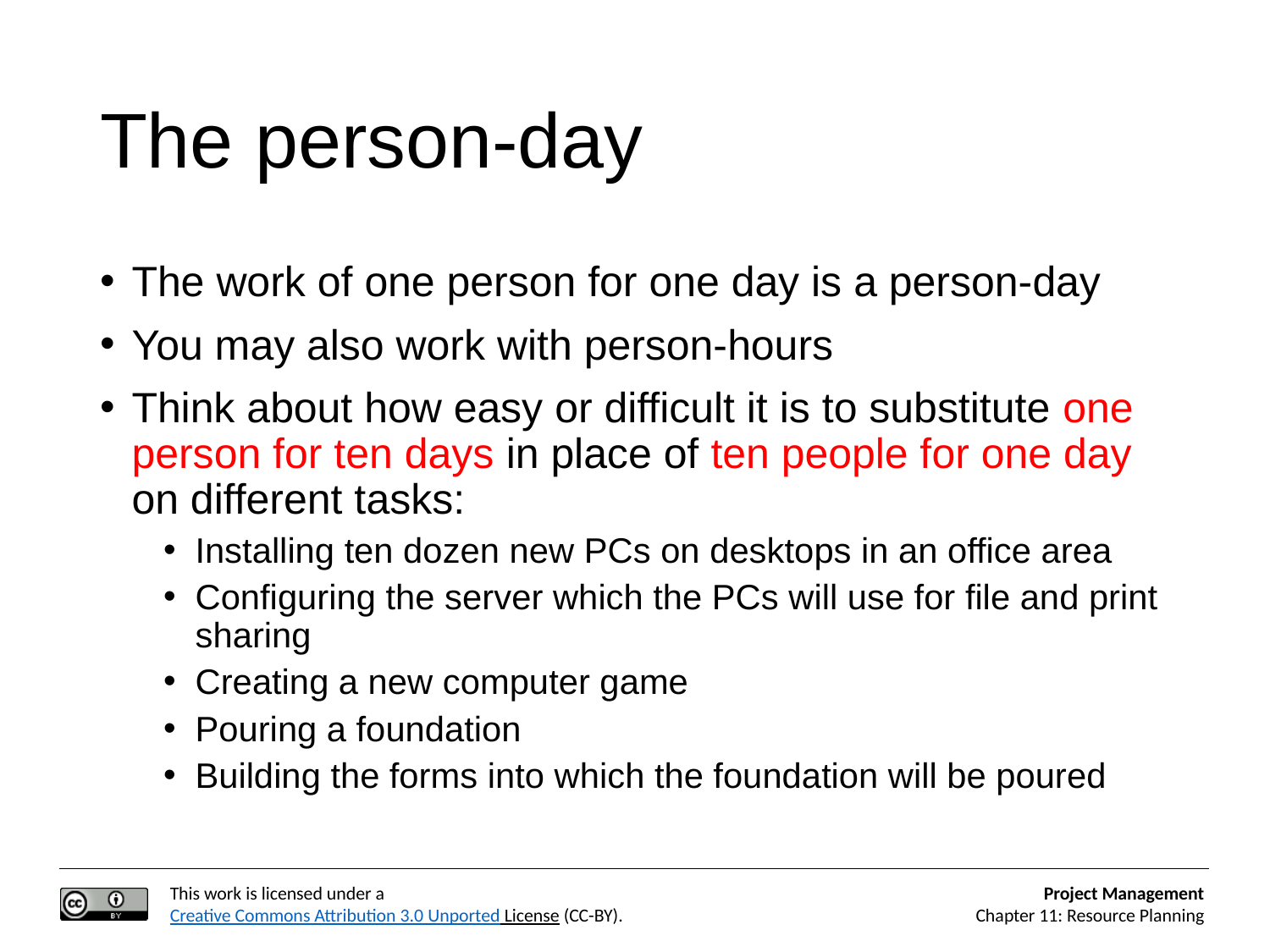

# The person-day
The work of one person for one day is a person-day
You may also work with person-hours
Think about how easy or difficult it is to substitute one person for ten days in place of ten people for one day on different tasks:
Installing ten dozen new PCs on desktops in an office area
Configuring the server which the PCs will use for file and print sharing
Creating a new computer game
Pouring a foundation
Building the forms into which the foundation will be poured